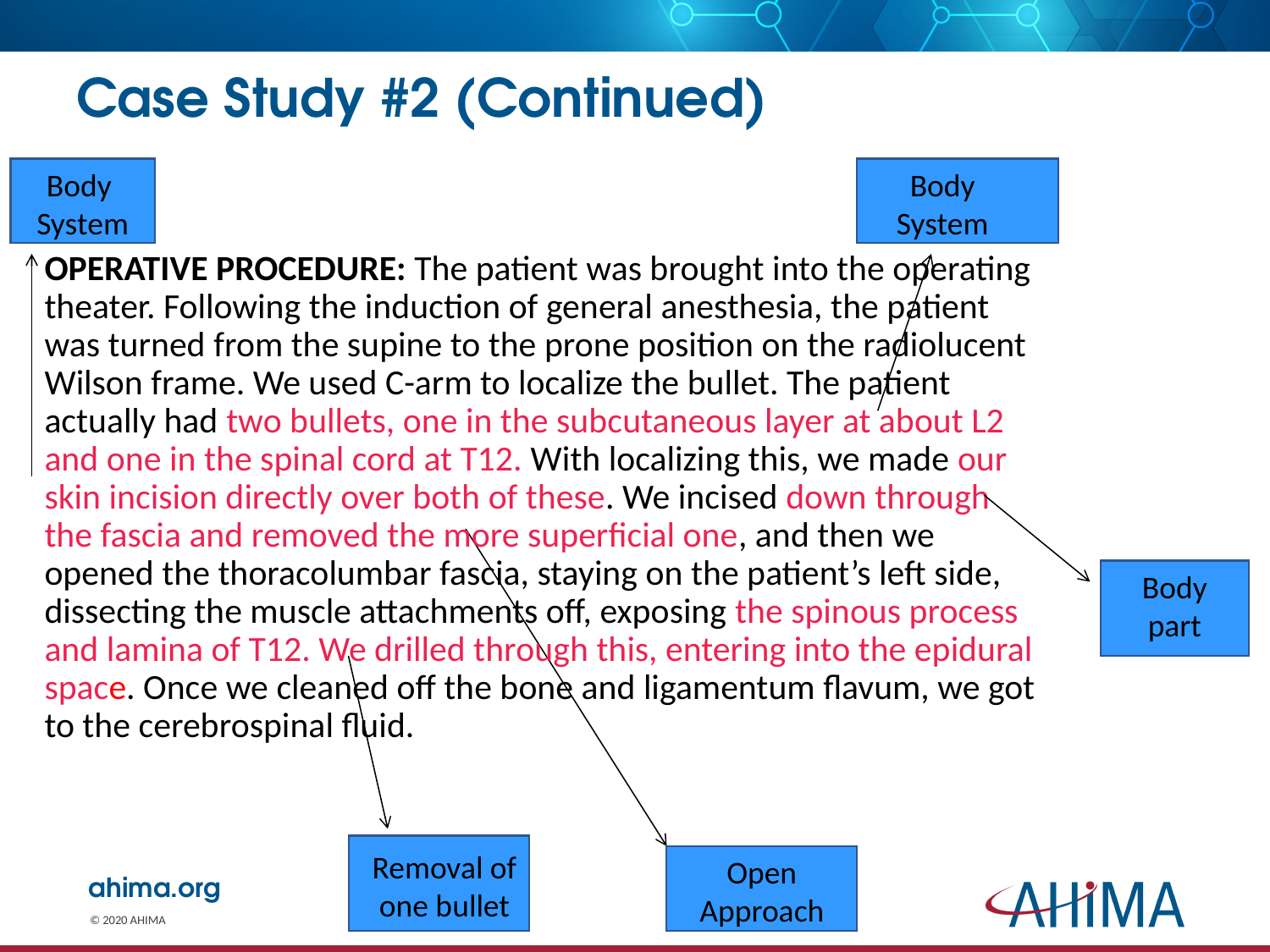

# Case Study #2 (Continued)
Body
System

Body
System
OPERATIVE PROCEDURE: The patient was brought into the operating theater. Following the induction of general anesthesia, the patient was turned from the supine to the prone position on the radiolucent Wilson frame. We used C-arm to localize the bullet. The patient actually had two bullets, one in the subcutaneous layer at about L2 and one in the spinal cord at T12. With localizing this, we made our skin incision directly over both of these. We incised down through the fascia and removed the more superficial one, and then we opened the thoracolumbar fascia, staying on the patient’s left side, dissecting the muscle attachments off, exposing the spinous process and lamina of T12. We drilled through this, entering into the epidural space. Once we cleaned off the bone and ligamentum flavum, we got to the cerebrospinal fluid.

Body part

Removal of one bullet

Open
Approach